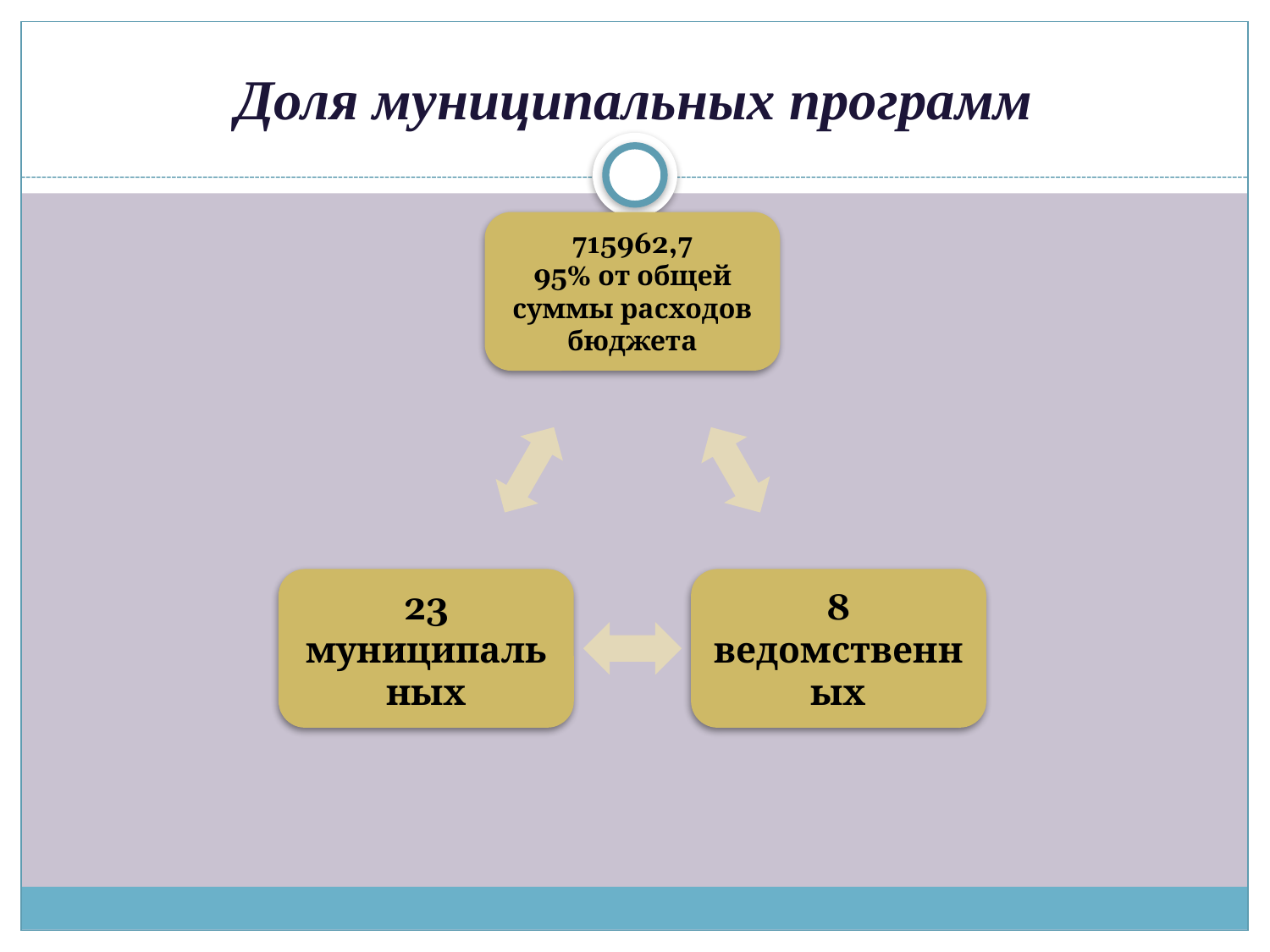

# Доля муниципальных программ
715962,7
95% от общей суммы расходов бюджета
8 ведомственных
23 муниципальных